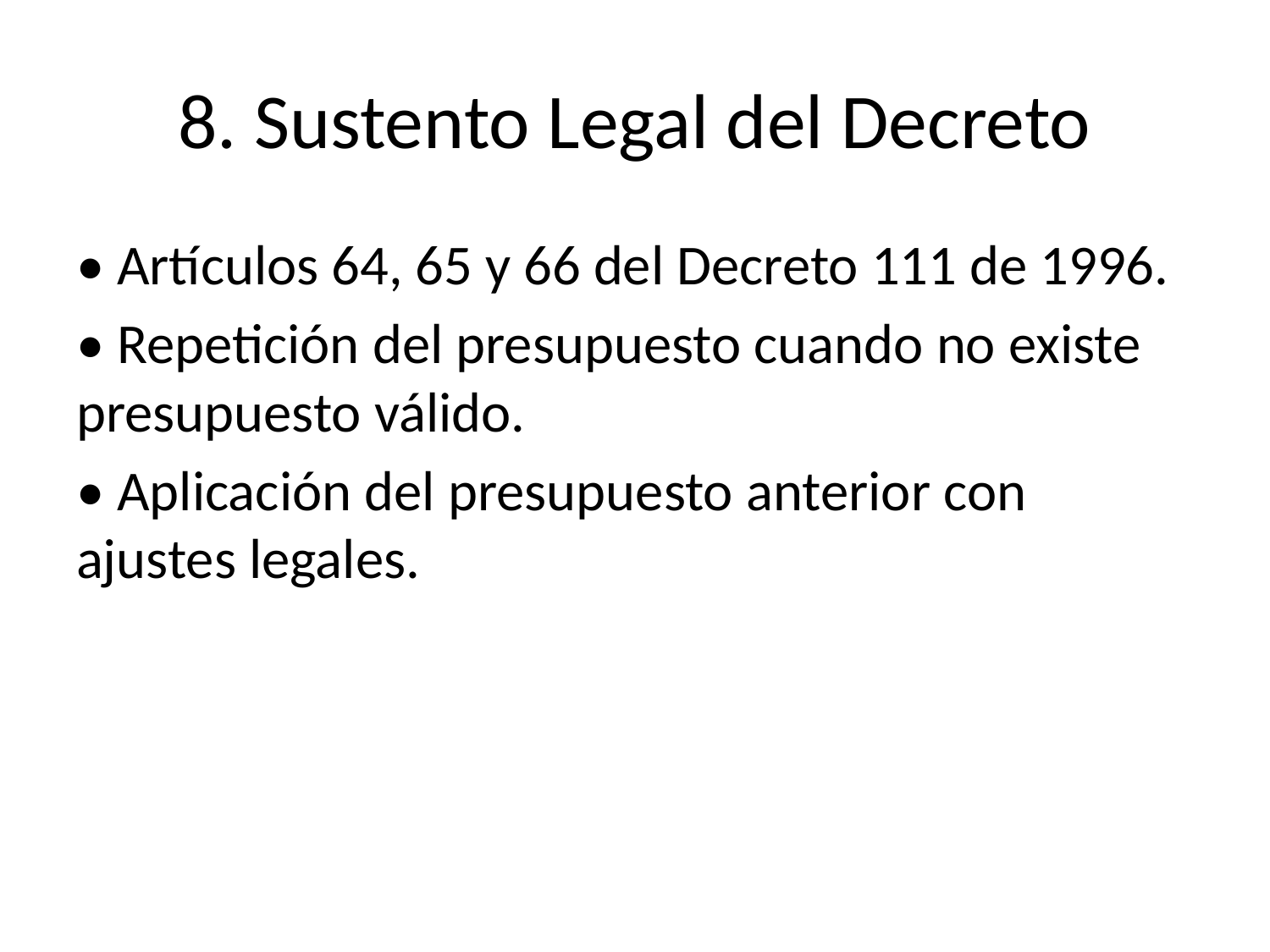

# 8. Sustento Legal del Decreto
• Artículos 64, 65 y 66 del Decreto 111 de 1996.
• Repetición del presupuesto cuando no existe presupuesto válido.
• Aplicación del presupuesto anterior con ajustes legales.